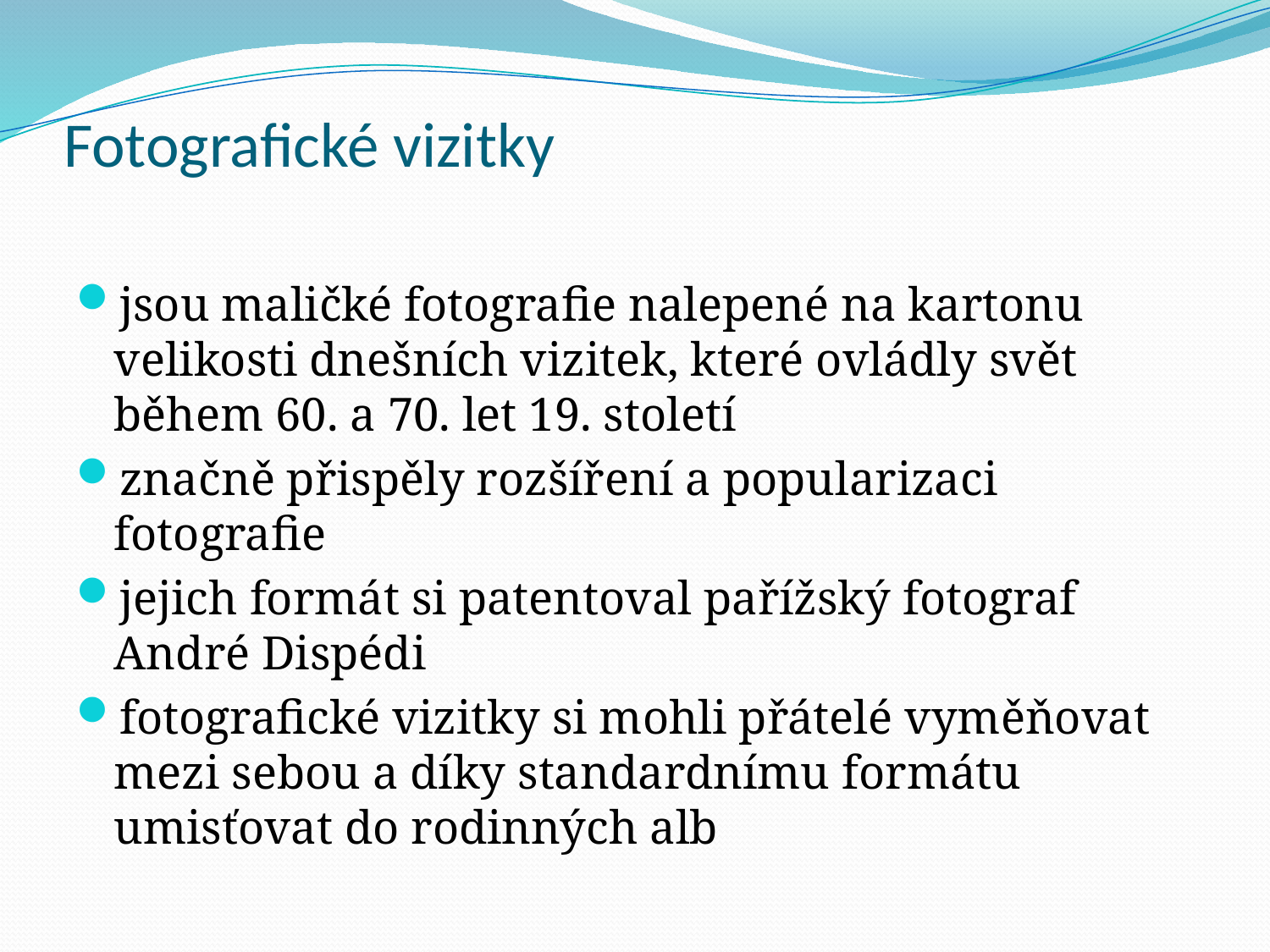

# Fotografické vizitky
jsou maličké fotografie nalepené na kartonu velikosti dnešních vizitek, které ovládly svět během 60. a 70. let 19. století
značně přispěly rozšíření a popularizaci fotografie
jejich formát si patentoval pařížský fotograf André Dispédi
fotografické vizitky si mohli přátelé vyměňovat mezi sebou a díky standardnímu formátu umisťovat do rodinných alb